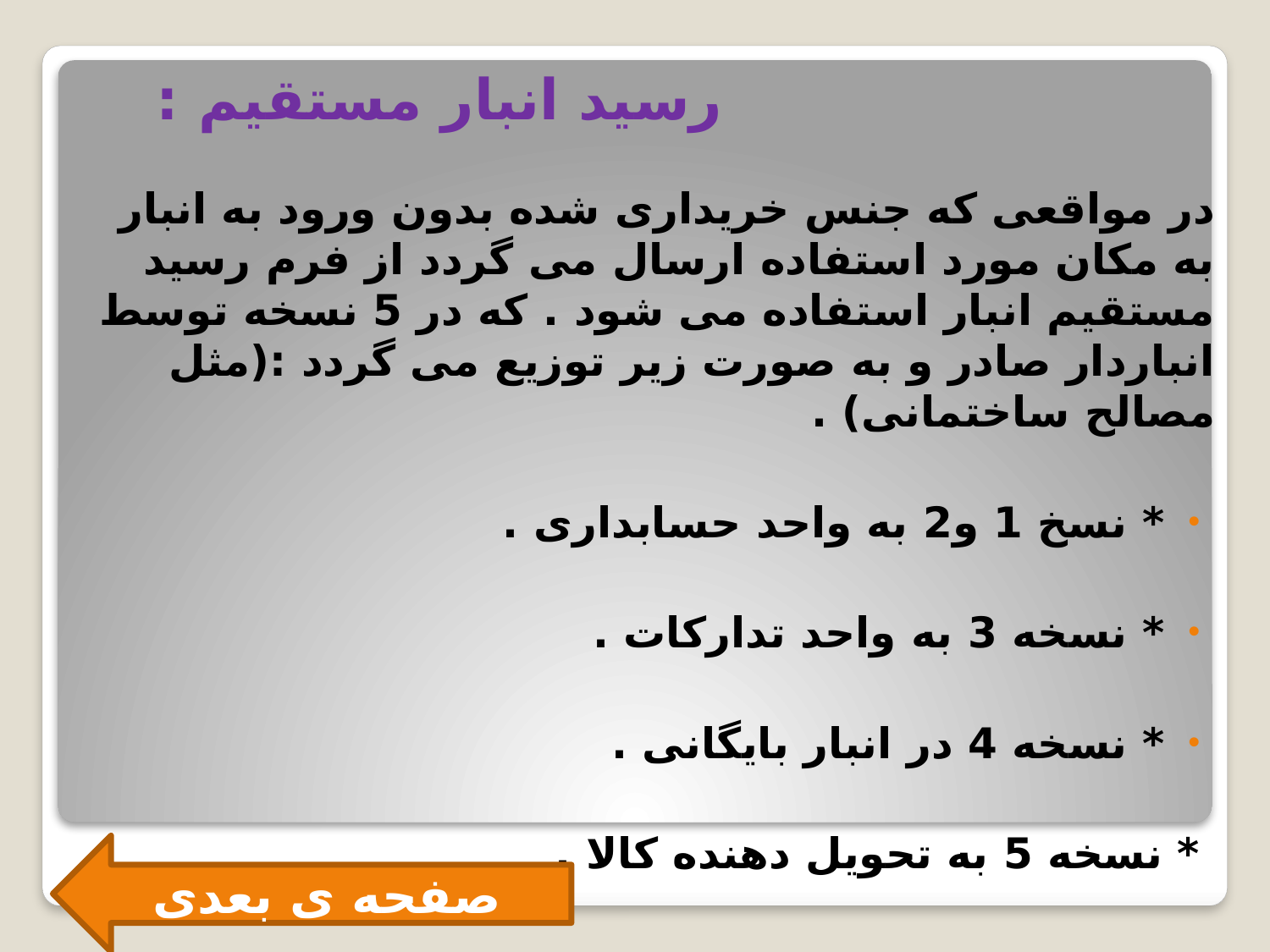

رسید انبار مستقیم :

در مواقعی که جنس خریداری شده بدون ورود به انبار به مکان مورد استفاده ارسال می گردد از فرم رسید مستقیم انبار استفاده می شود . که در 5 نسخه توسط انباردار صادر و به صورت زیر توزیع می گردد :(مثل مصالح ساختمانی) .

* نسخ 1 و2 به واحد حسابداری .

* نسخه 3 به واحد تدارکات .

* نسخه 4 در انبار بایگانی .

* نسخه 5 به تحویل دهنده کالا .
صفحه ی بعدی